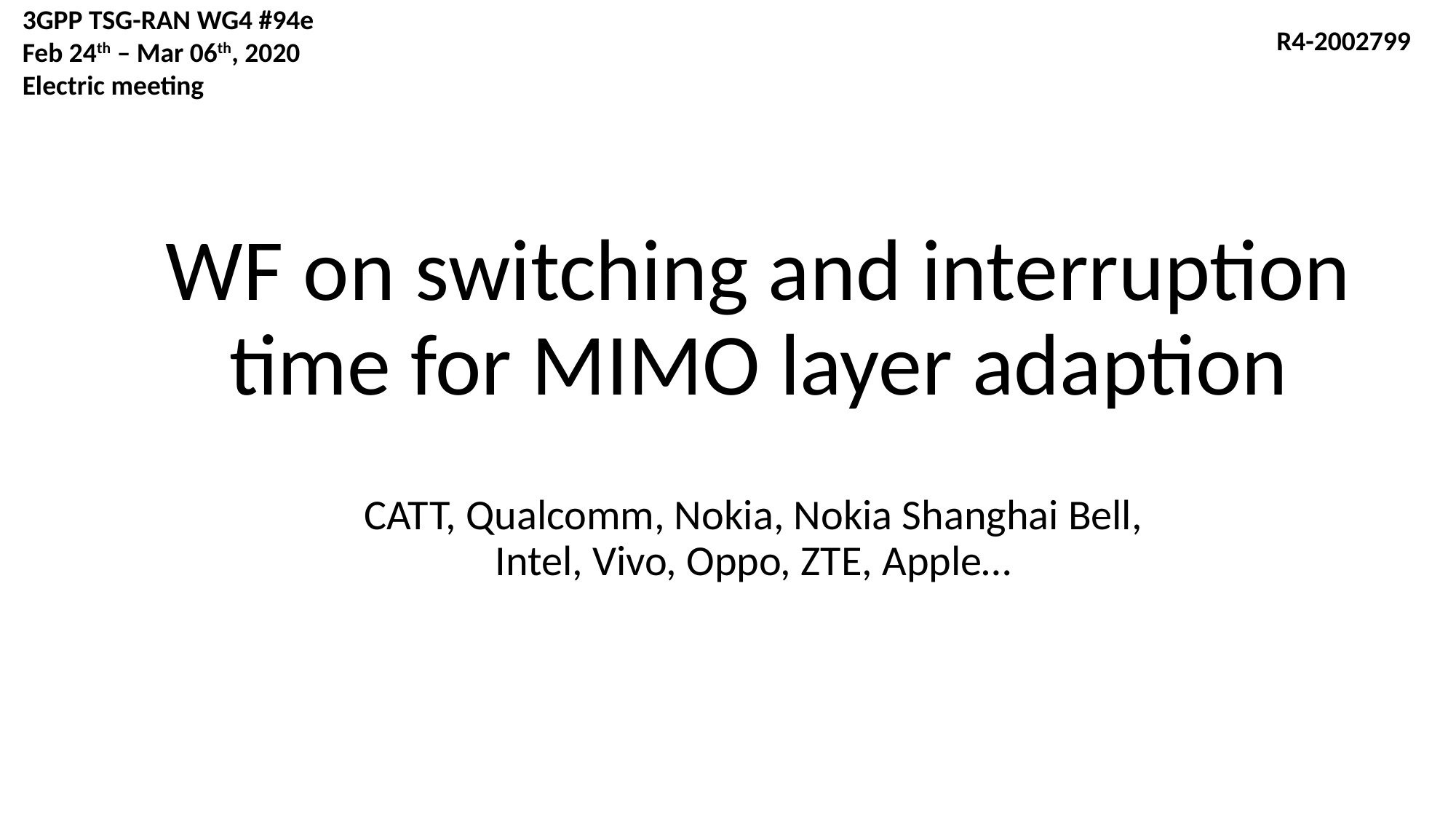

3GPP TSG-RAN WG4 #94e
Feb 24th – Mar 06th, 2020
Electric meeting
R4-2002799
# WF on switching and interruption time for MIMO layer adaption
CATT, Qualcomm, Nokia, Nokia Shanghai Bell, Intel, Vivo, Oppo, ZTE, Apple…